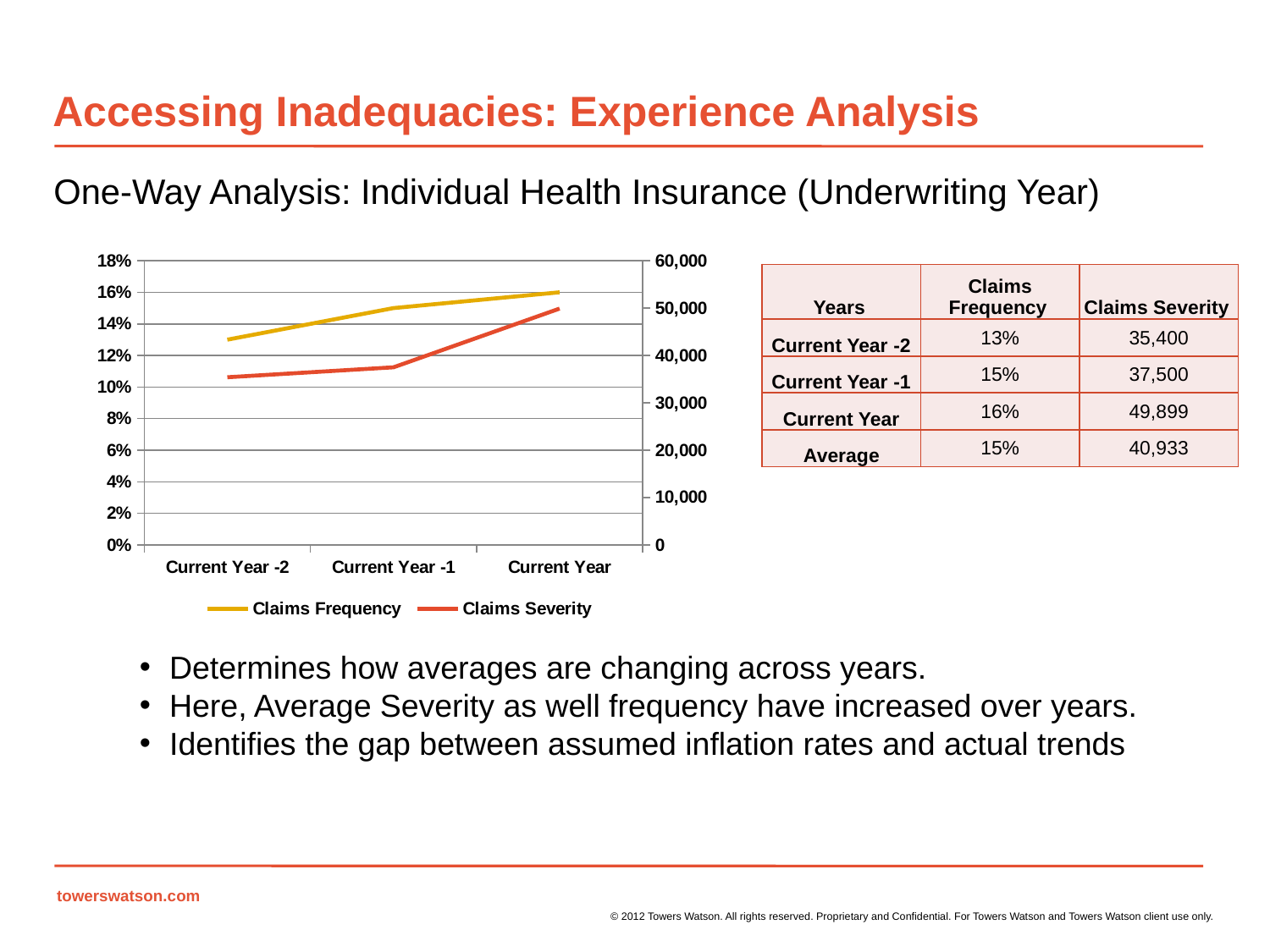

# Accessing Inadequacies: Experience Analysis
One-Way Analysis: Individual Health Insurance (Underwriting Year)

### Chart

| Category | Claims Frequency  | Claims Severity  |
|---|---|---|
| Current Year -2 | 0.13 | 35400.0 |
| Current Year -1 | 0.1500000000000002 | 37500.0 |
| Current Year | 0.16 | 49899.0 |
| Years | Claims Frequency | Claims Severity |
| --- | --- | --- |
| Current Year -2 | 13% | 35,400 |
| Current Year -1 | 15% | 37,500 |
| Current Year | 16% | 49,899 |
| Average | 15% | 40,933 |
Determines how averages are changing across years.
Here, Average Severity as well frequency have increased over years.
Identifies the gap between assumed inflation rates and actual trends